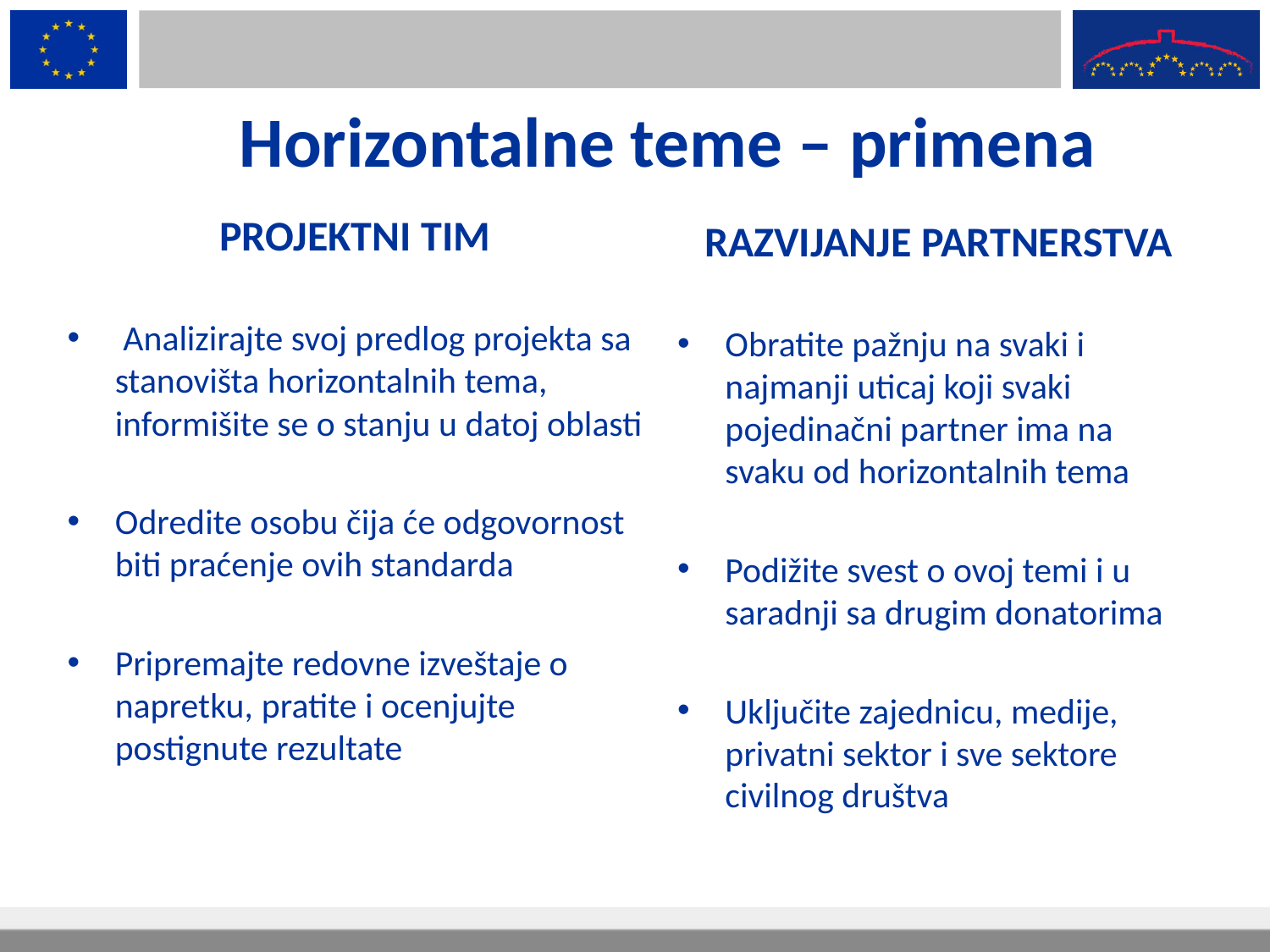

# Horizontalne teme – primena

PROJEKTNI TIM

 Analizirajte svoj predlog projekta sa stanovišta horizontalnih tema, informišite se o stanju u datoj oblasti

Odredite osobu čija će odgovornost biti praćenje ovih standarda

Pripremajte redovne izveštaje o napretku, pratite i ocenjujte postignute rezultate

RAZVIJANJE PARTNERSTVA

Obratite pažnju na svaki i najmanji uticaj koji svaki pojedinačni partner ima na svaku od horizontalnih tema

Podižite svest o ovoj temi i u saradnji sa drugim donatorima

Uključite zajednicu, medije, privatni sektor i sve sektore civilnog društva